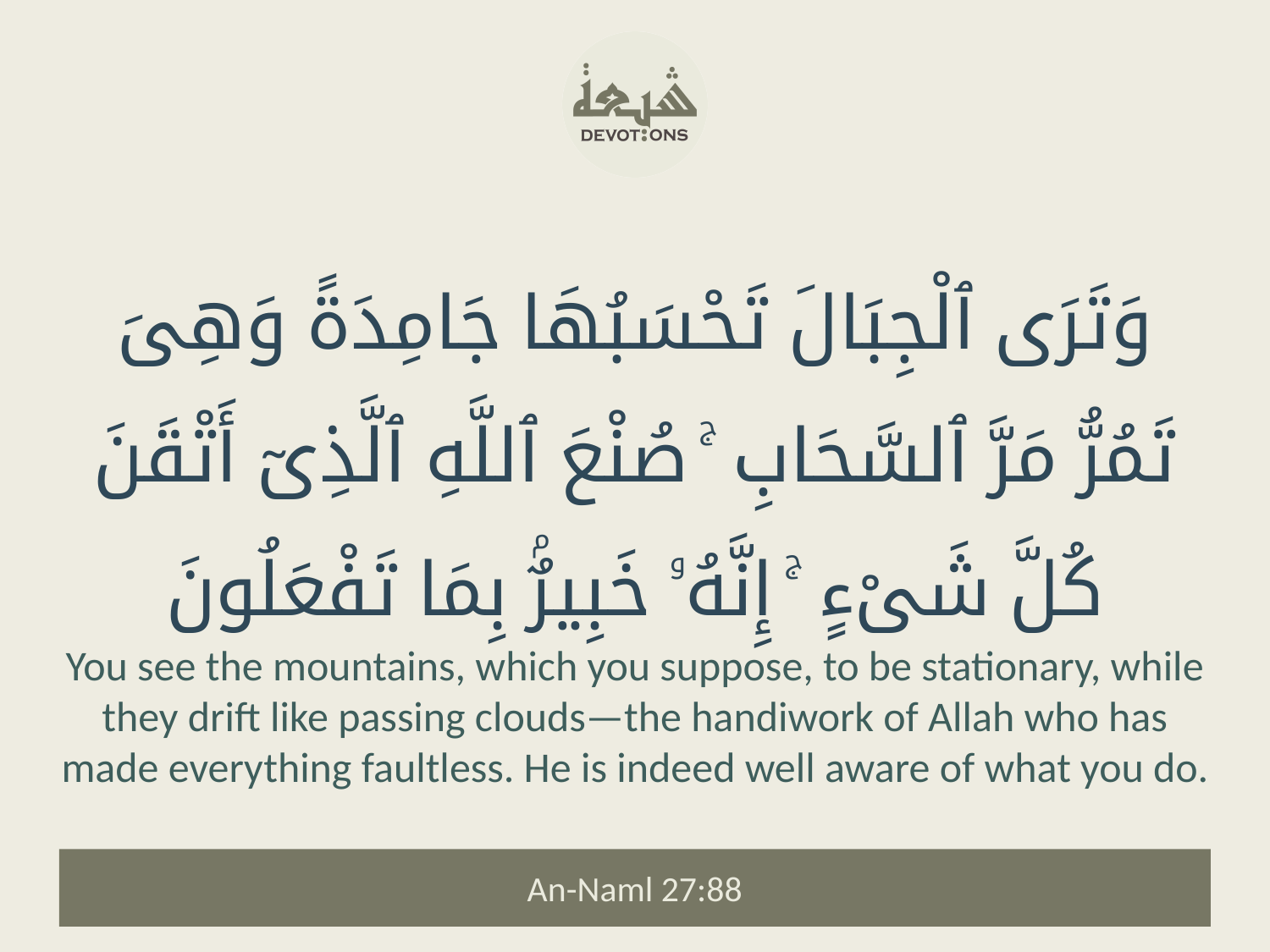

وَتَرَى ٱلْجِبَالَ تَحْسَبُهَا جَامِدَةً وَهِىَ تَمُرُّ مَرَّ ٱلسَّحَابِ ۚ صُنْعَ ٱللَّهِ ٱلَّذِىٓ أَتْقَنَ كُلَّ شَىْءٍ ۚ إِنَّهُۥ خَبِيرٌۢ بِمَا تَفْعَلُونَ
You see the mountains, which you suppose, to be stationary, while they drift like passing clouds—the handiwork of Allah who has made everything faultless. He is indeed well aware of what you do.
An-Naml 27:88